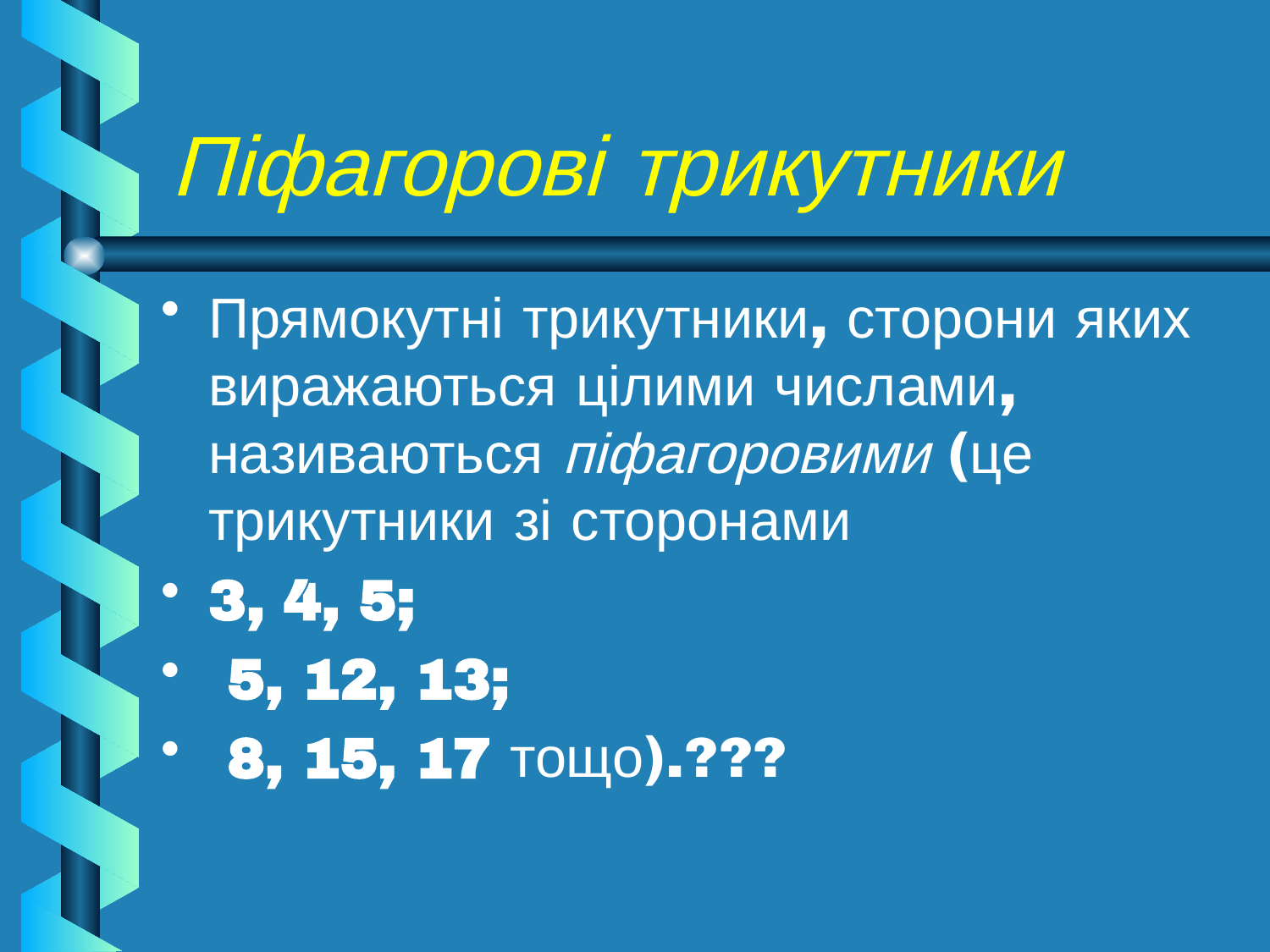

# Піфагорові трикутники
Прямокутні трикутники, сторони яких виражаються цілими числами, називаються піфагоровими (це трикутники зі сторонами
3, 4, 5;
 5, 12, 13;
 8, 15, 17 тощо).???